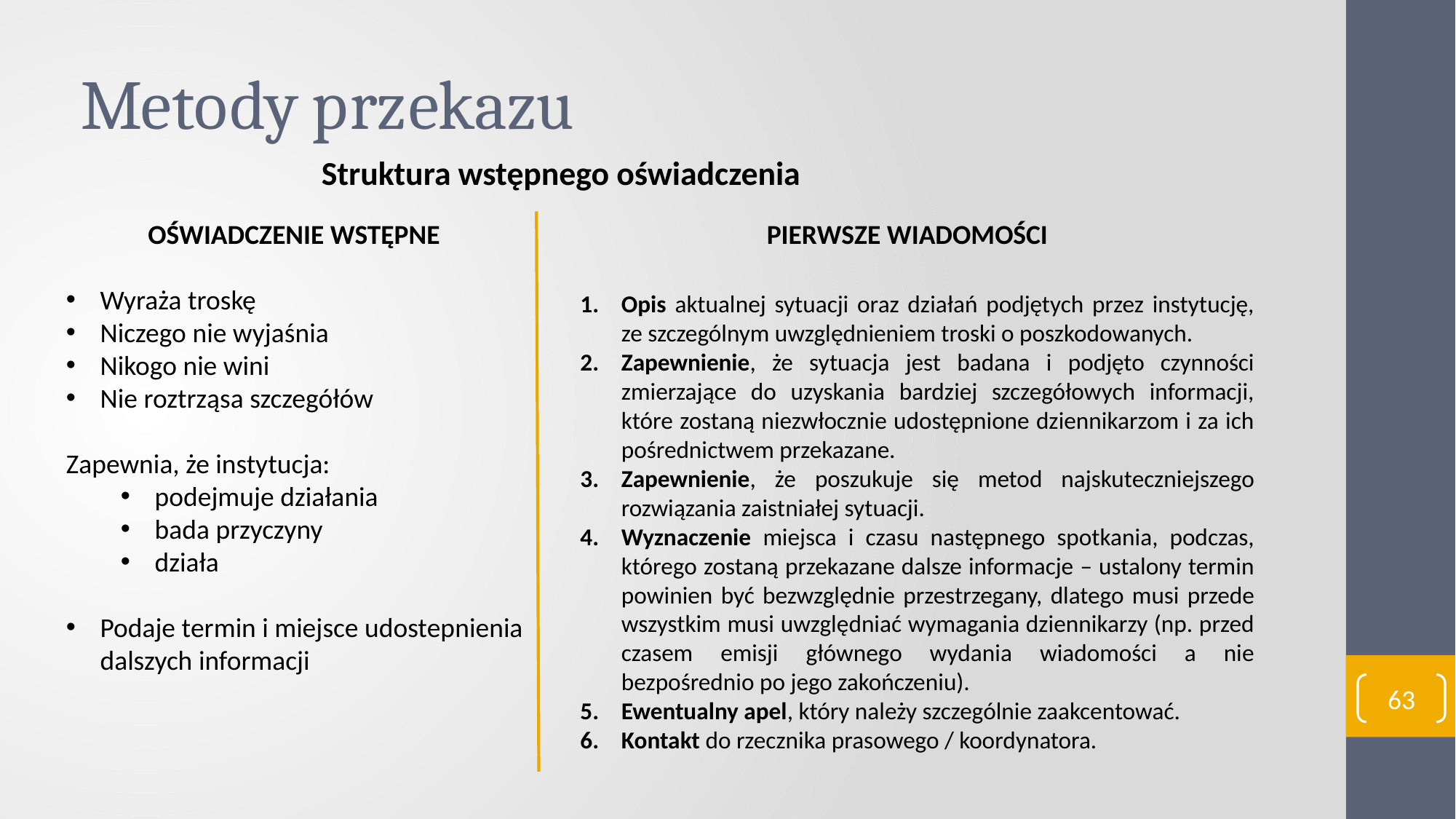

# Metody przekazu
Struktura wstępnego oświadczenia
OŚWIADCZENIE WSTĘPNE

Wyraża troskę
Niczego nie wyjaśnia
Nikogo nie wini
Nie roztrząsa szczegółów

Zapewnia, że instytucja:
podejmuje działania
bada przyczyny
działa

Podaje termin i miejsce udostepnienia dalszych informacji
PIERWSZE WIADOMOŚCI
Opis aktualnej sytuacji oraz działań podjętych przez instytucję, ze szczególnym uwzględnieniem troski o poszkodowanych.
Zapewnienie, że sytuacja jest badana i podjęto czynności zmierzające do uzyskania bardziej szczegółowych informacji, które zostaną niezwłocznie udostępnione dziennikarzom i za ich pośrednictwem przekazane.
Zapewnienie, że poszukuje się metod najskuteczniejszego rozwiązania zaistniałej sytuacji.
Wyznaczenie miejsca i czasu następnego spotkania, podczas, którego zostaną przekazane dalsze informacje – ustalony termin powinien być bezwzględnie przestrzegany, dlatego musi przede wszystkim musi uwzględniać wymagania dziennikarzy (np. przed czasem emisji głównego wydania wiadomości a nie bezpośrednio po jego zakończeniu).
Ewentualny apel, który należy szczególnie zaakcentować.
Kontakt do rzecznika prasowego / koordynatora.
63